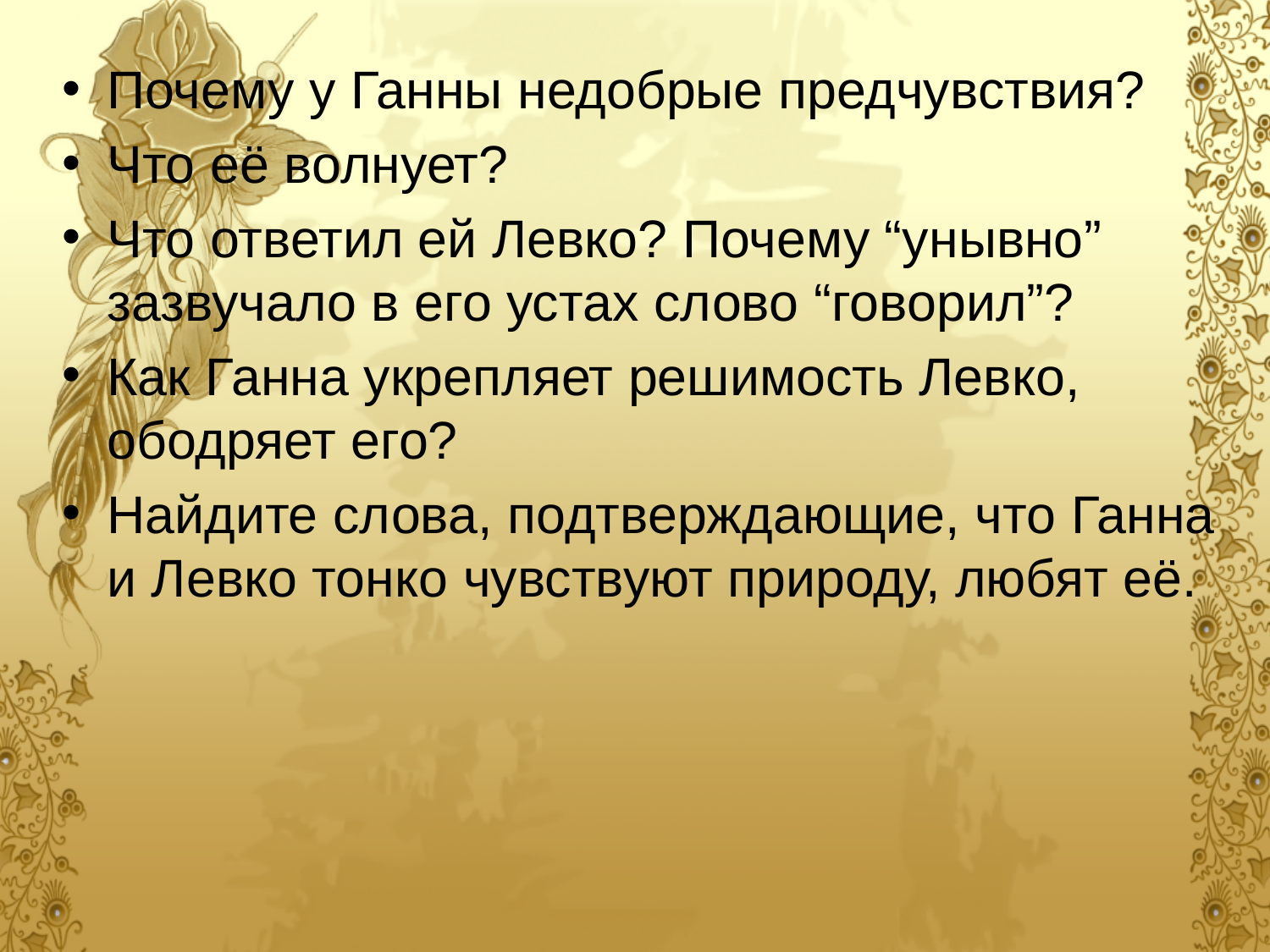

Почему у Ганны недобрые предчувствия?
Что её волнует?
Что ответил ей Левко? Почему “унывно” зазвучало в его устах слово “говорил”?
Как Ганна укрепляет решимость Левко, ободряет его?
Найдите слова, подтверждающие, что Ганна и Левко тонко чувствуют природу, любят её.